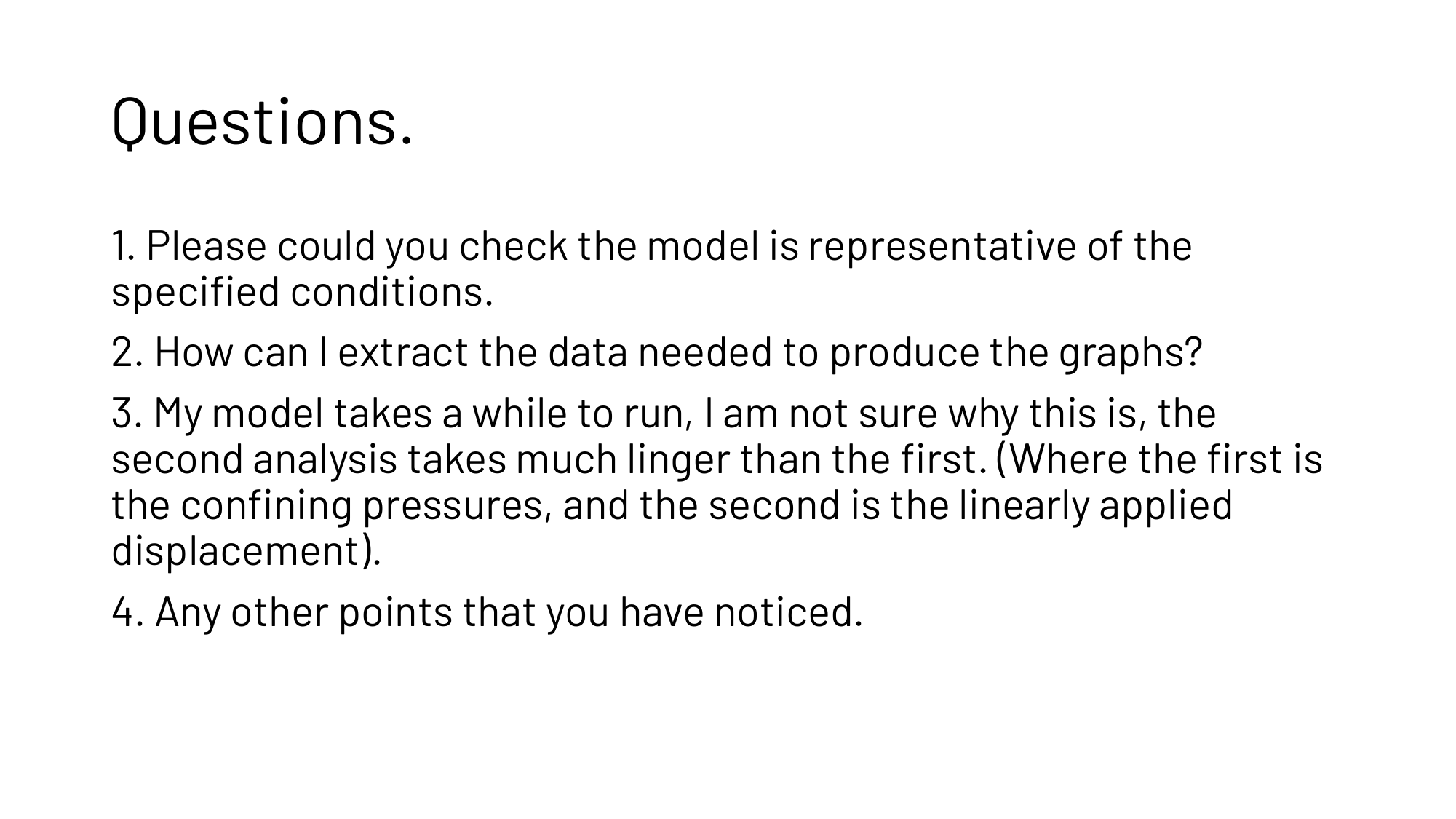

# Questions.
1. Please could you check the model is representative of the specified conditions.
2. How can I extract the data needed to produce the graphs?
3. My model takes a while to run, I am not sure why this is, the second analysis takes much linger than the first. (Where the first is the confining pressures, and the second is the linearly applied displacement).
4. Any other points that you have noticed.